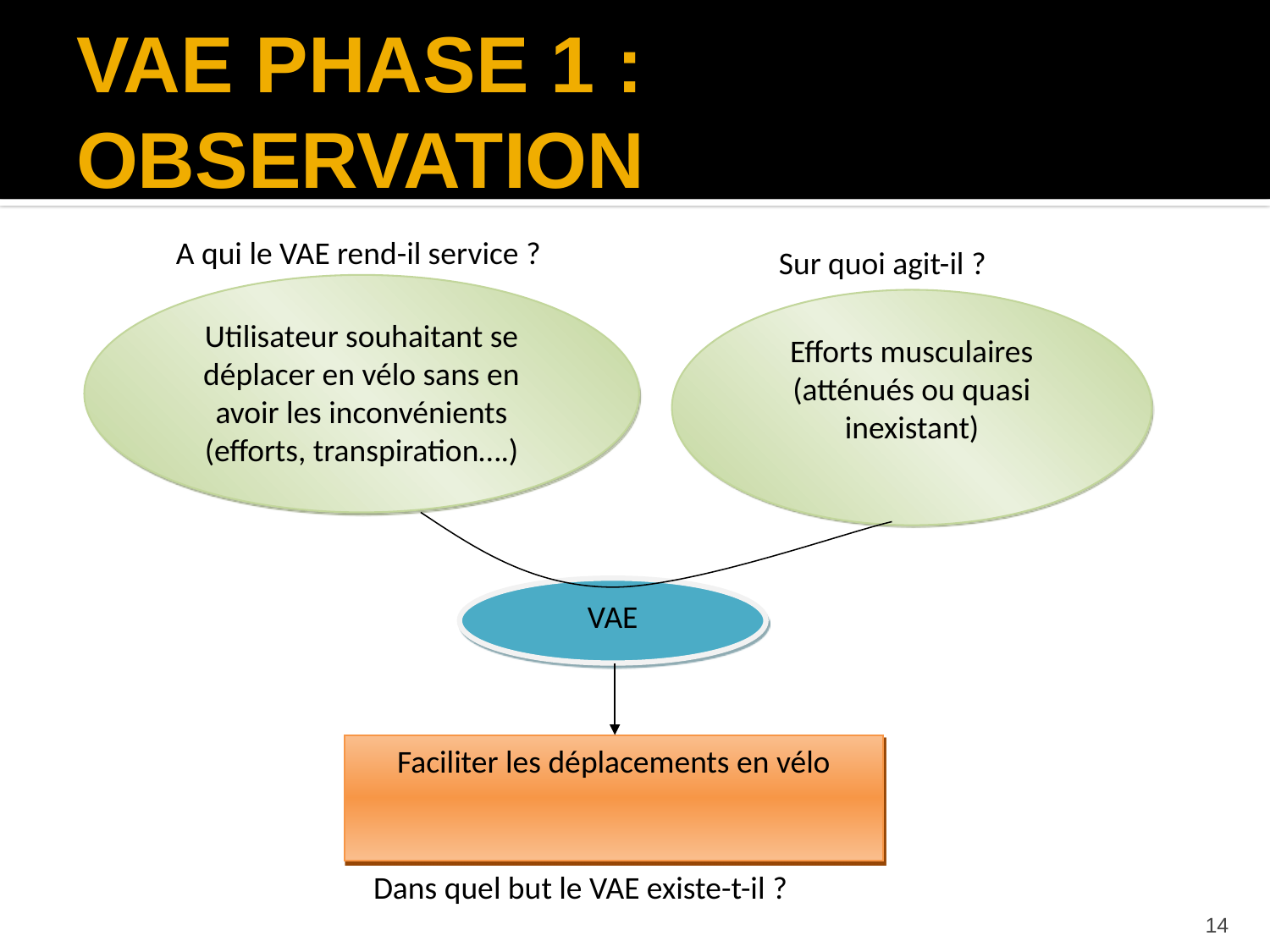

# VAE PHASE 1 : OBSERVATION
A qui le VAE rend-il service ?
Sur quoi agit-il ?
Utilisateur souhaitant se déplacer en vélo sans en avoir les inconvénients (efforts, transpiration….)
Efforts musculaires (atténués ou quasi inexistant)

VAE
Faciliter les déplacements en vélo

Dans quel but le VAE existe-t-il ?
14